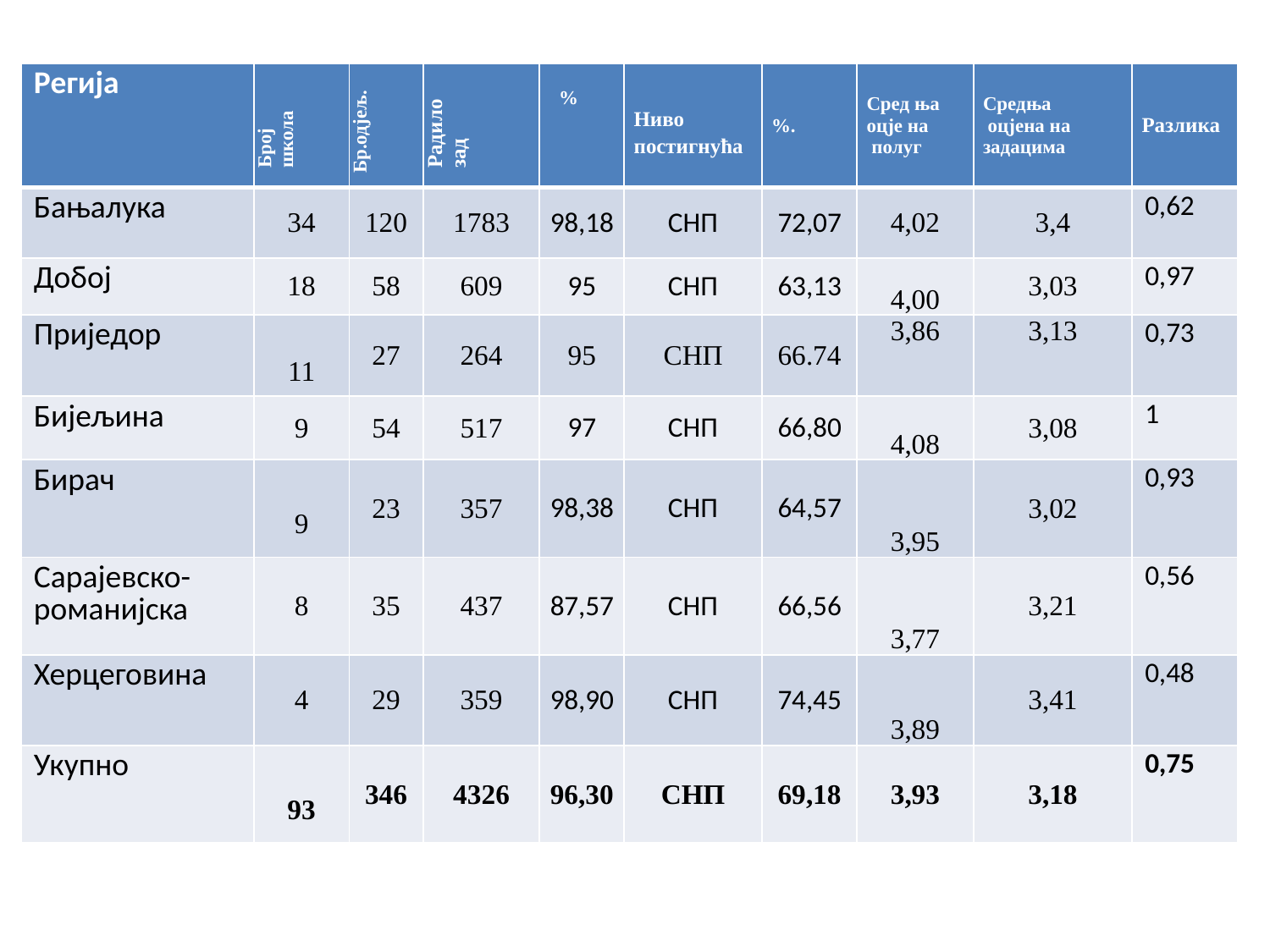

| Регија | Број школа | Бр.одјељ. | Радило зад | % | Ниво постигнућа | %. | Сред ња оцје на полуг | Средња оцјена на задацима | Разлика |
| --- | --- | --- | --- | --- | --- | --- | --- | --- | --- |
| Бањалука | 34 | 120 | 1783 | 98,18 | СНП | 72,07 | 4,02 | 3,4 | 0,62 |
| Добој | 18 | 58 | 609 | 95 | СНП | 63,13 | 4,00 | 3,03 | 0,97 |
| Приједор | 11 | 27 | 264 | 95 | СНП | 66.74 | 3,86 | 3,13 | 0,73 |
| Бијељина | 9 | 54 | 517 | 97 | СНП | 66,80 | 4,08 | 3,08 | 1 |
| Бирач | 9 | 23 | 357 | 98,38 | СНП | 64,57 | 3,95 | 3,02 | 0,93 |
| Сарајевско- романијска | 8 | 35 | 437 | 87,57 | СНП | 66,56 | 3,77 | 3,21 | 0,56 |
| Херцеговина | 4 | 29 | 359 | 98,90 | СНП | 74,45 | 3,89 | 3,41 | 0,48 |
| Укупно | 93 | 346 | 4326 | 96,30 | СНП | 69,18 | 3,93 | 3,18 | 0,75 |